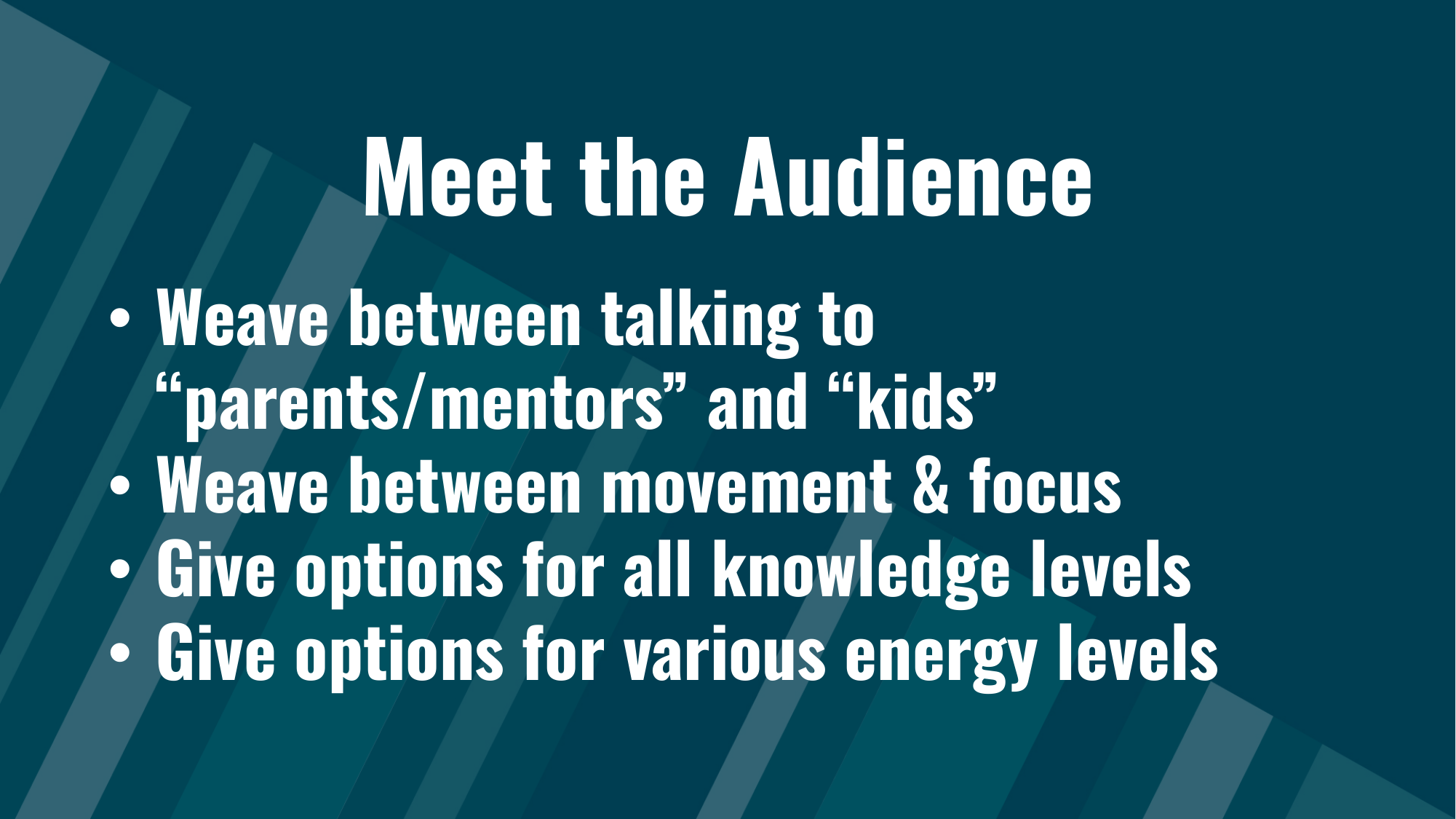

Meet the Audience

Weave between talking to “parents/mentors” and “kids”
Weave between movement & focus
Give options for all knowledge levels
Give options for various energy levels